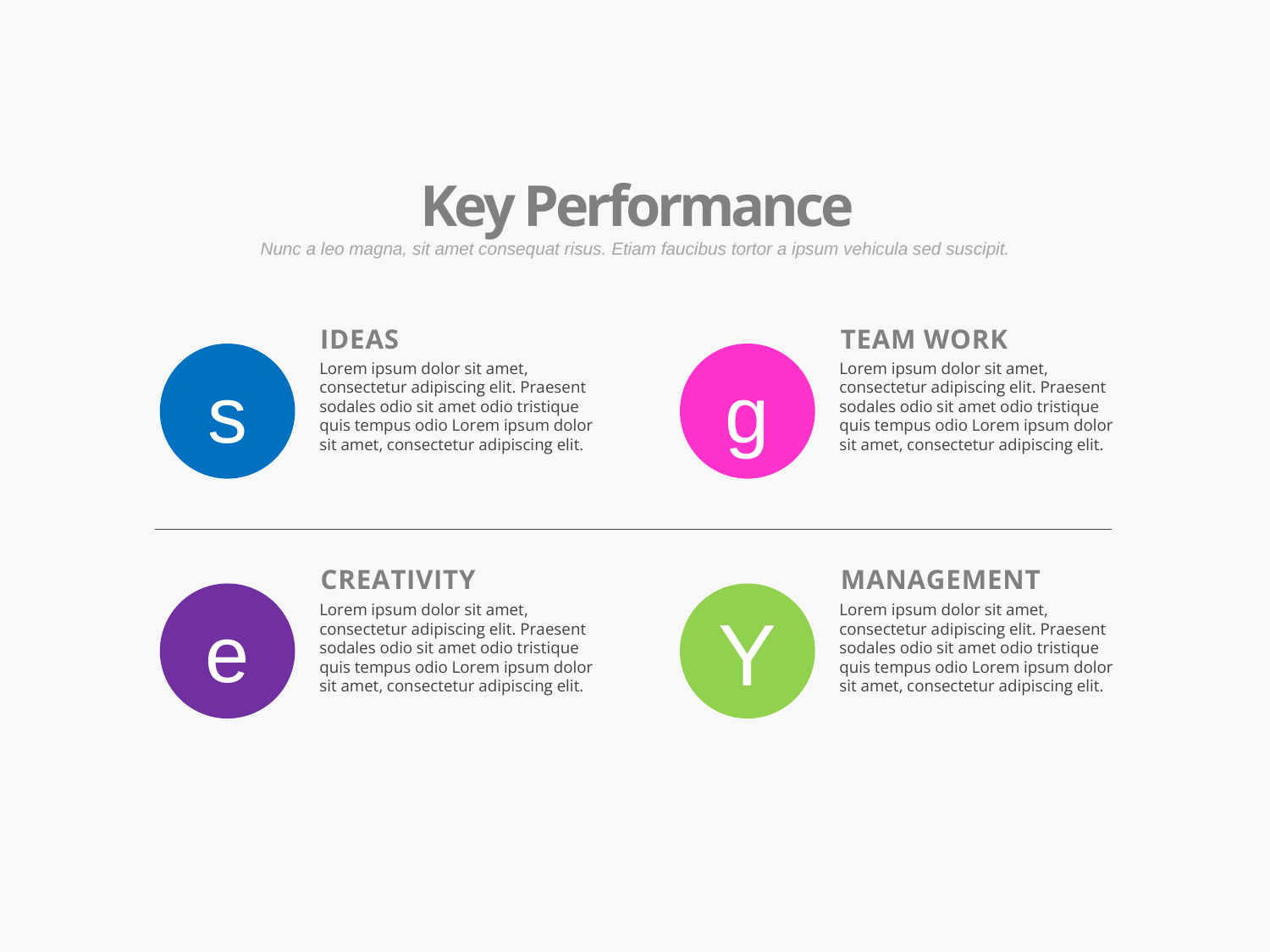

Key Performance
Nunc a leo magna, sit amet consequat risus. Etiam faucibus tortor a ipsum vehicula sed suscipit.
TEAM WORK
IDEAS
s
g
Lorem ipsum dolor sit amet, consectetur adipiscing elit. Praesent sodales odio sit amet odio tristique quis tempus odio Lorem ipsum dolor sit amet, consectetur adipiscing elit.
Lorem ipsum dolor sit amet, consectetur adipiscing elit. Praesent sodales odio sit amet odio tristique quis tempus odio Lorem ipsum dolor sit amet, consectetur adipiscing elit.
MANAGEMENT
CREATIVITY
e
Y
Lorem ipsum dolor sit amet, consectetur adipiscing elit. Praesent sodales odio sit amet odio tristique quis tempus odio Lorem ipsum dolor sit amet, consectetur adipiscing elit.
Lorem ipsum dolor sit amet, consectetur adipiscing elit. Praesent sodales odio sit amet odio tristique quis tempus odio Lorem ipsum dolor sit amet, consectetur adipiscing elit.